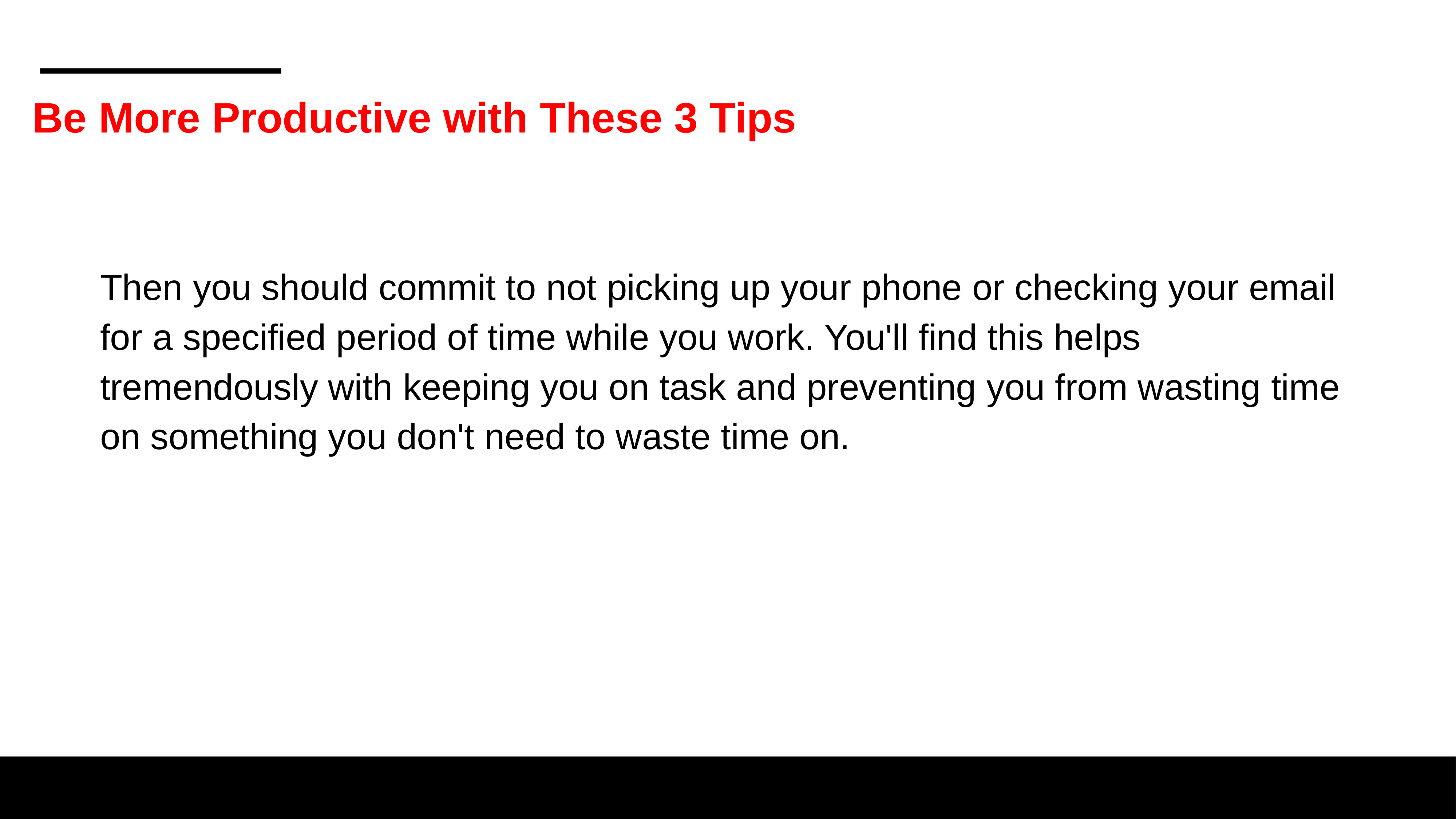

Be More Productive with These 3 Tips
Then you should commit to not picking up your phone or checking your email for a specified period of time while you work. You'll find this helps tremendously with keeping you on task and preventing you from wasting time on something you don't need to waste time on.